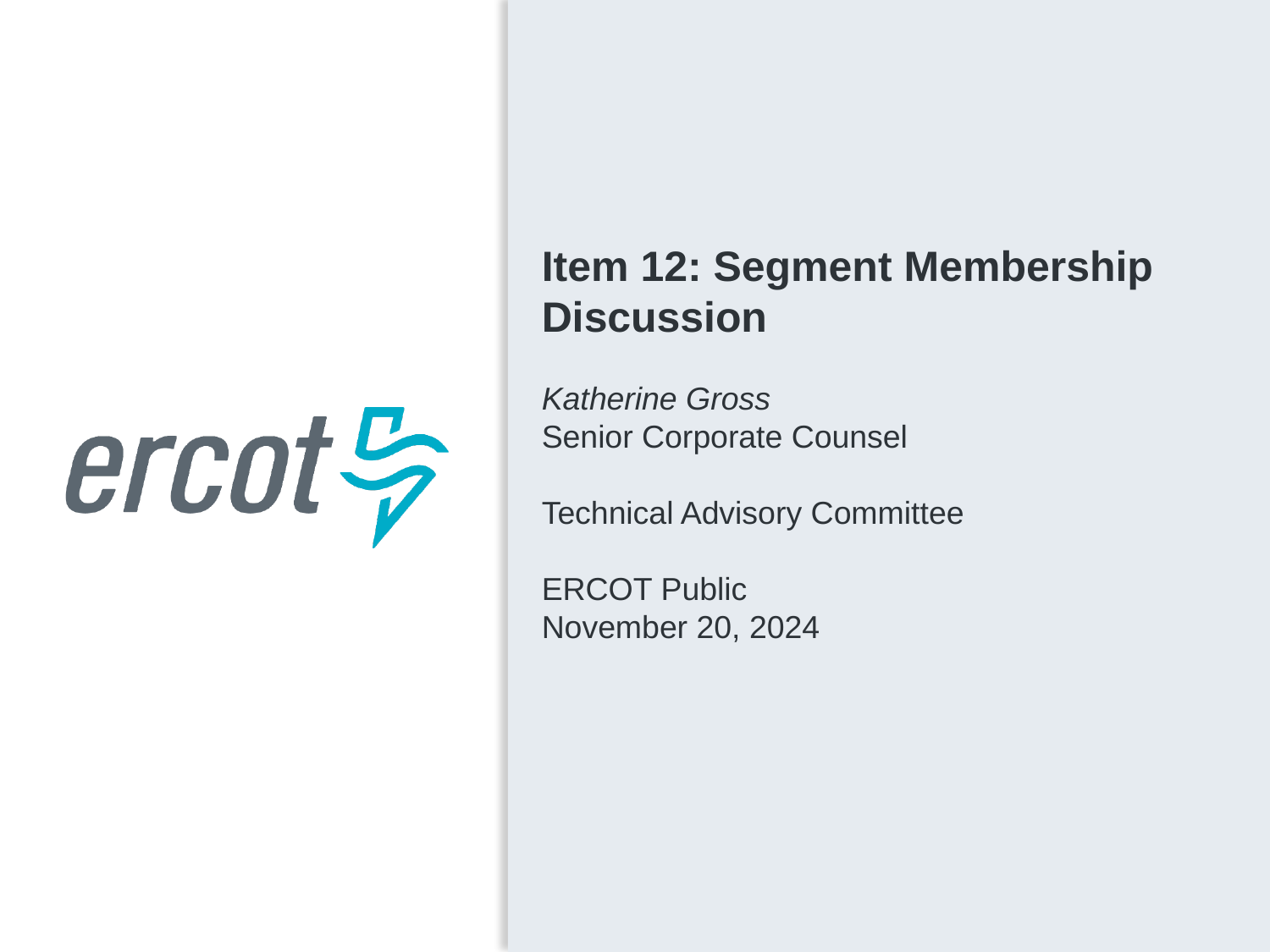

Item 12: Segment Membership Discussion

Katherine Gross
Senior Corporate Counsel

Technical Advisory Committee

ERCOT Public
November 20, 2024